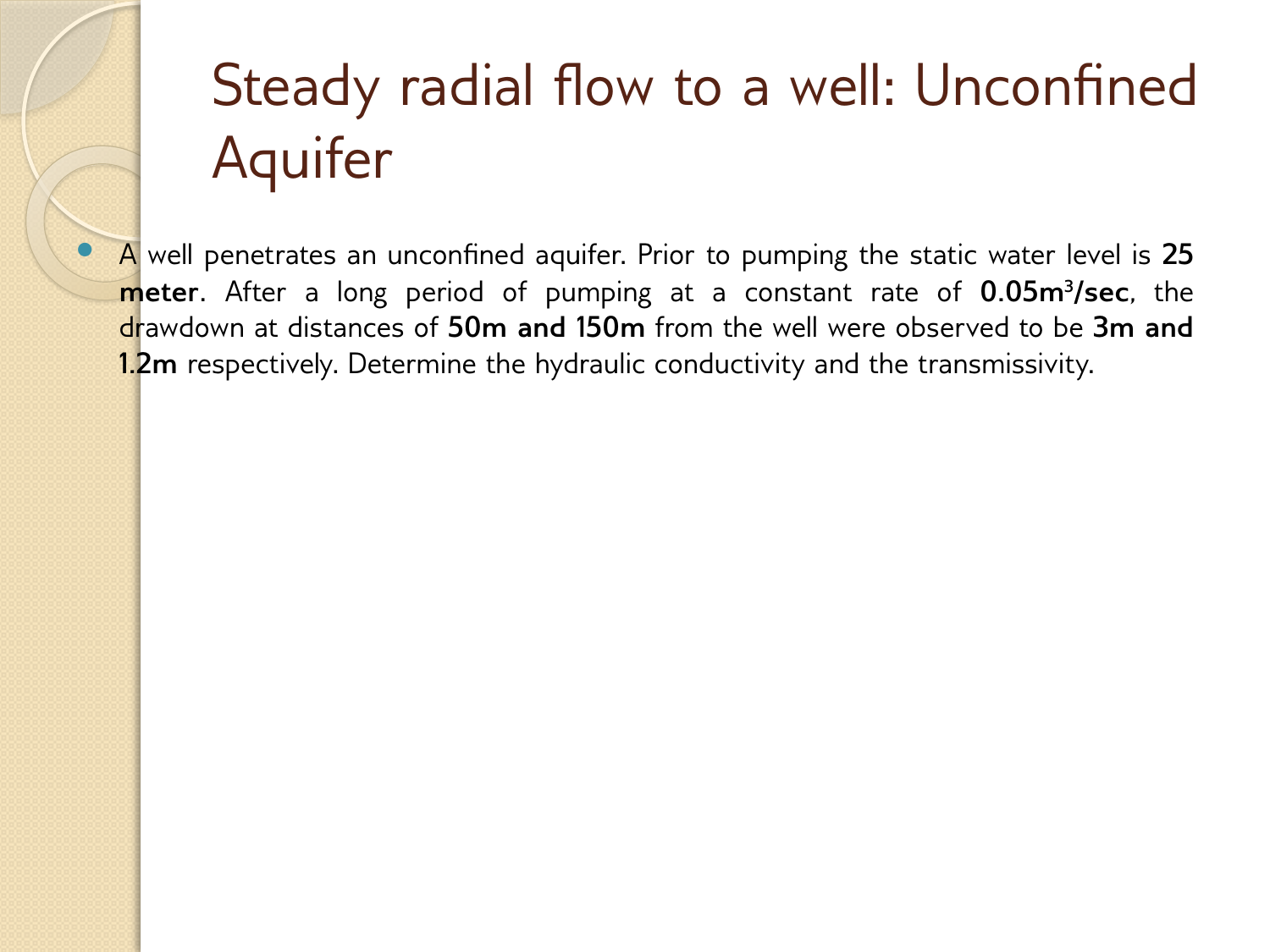

# Steady radial flow to a well: Unconfined Aquifer
A well penetrates an unconfined aquifer. Prior to pumping the static water level is 25 meter. After a long period of pumping at a constant rate of 0.05m3/sec, the drawdown at distances of 50m and 150m from the well were observed to be 3m and 1.2m respectively. Determine the hydraulic conductivity and the transmissivity.